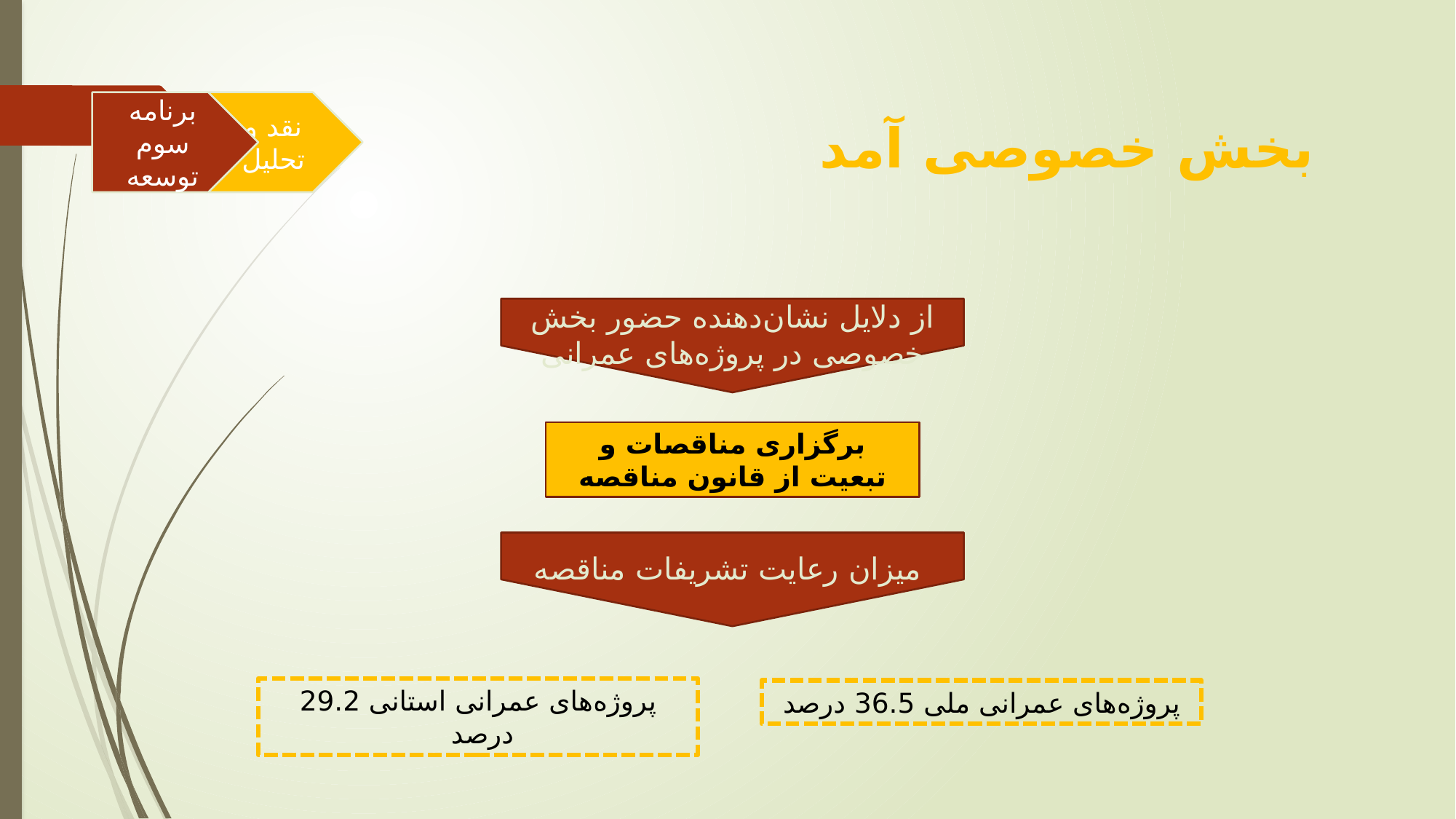

برنامه سوم توسعه
نقد و تحلیل
بخش خصوصی آمد
از دلایل نشان‌دهنده حضور بخش خصوصی در پروژه‌های عمرانی
میزان رعایت تشریفات مناقصه
برگزاری مناقصات و تبعیت از قانون مناقصه
پروژه‌های عمرانی استانی 29.2 درصد
پروژه‌های عمرانی ملی 36.5 درصد